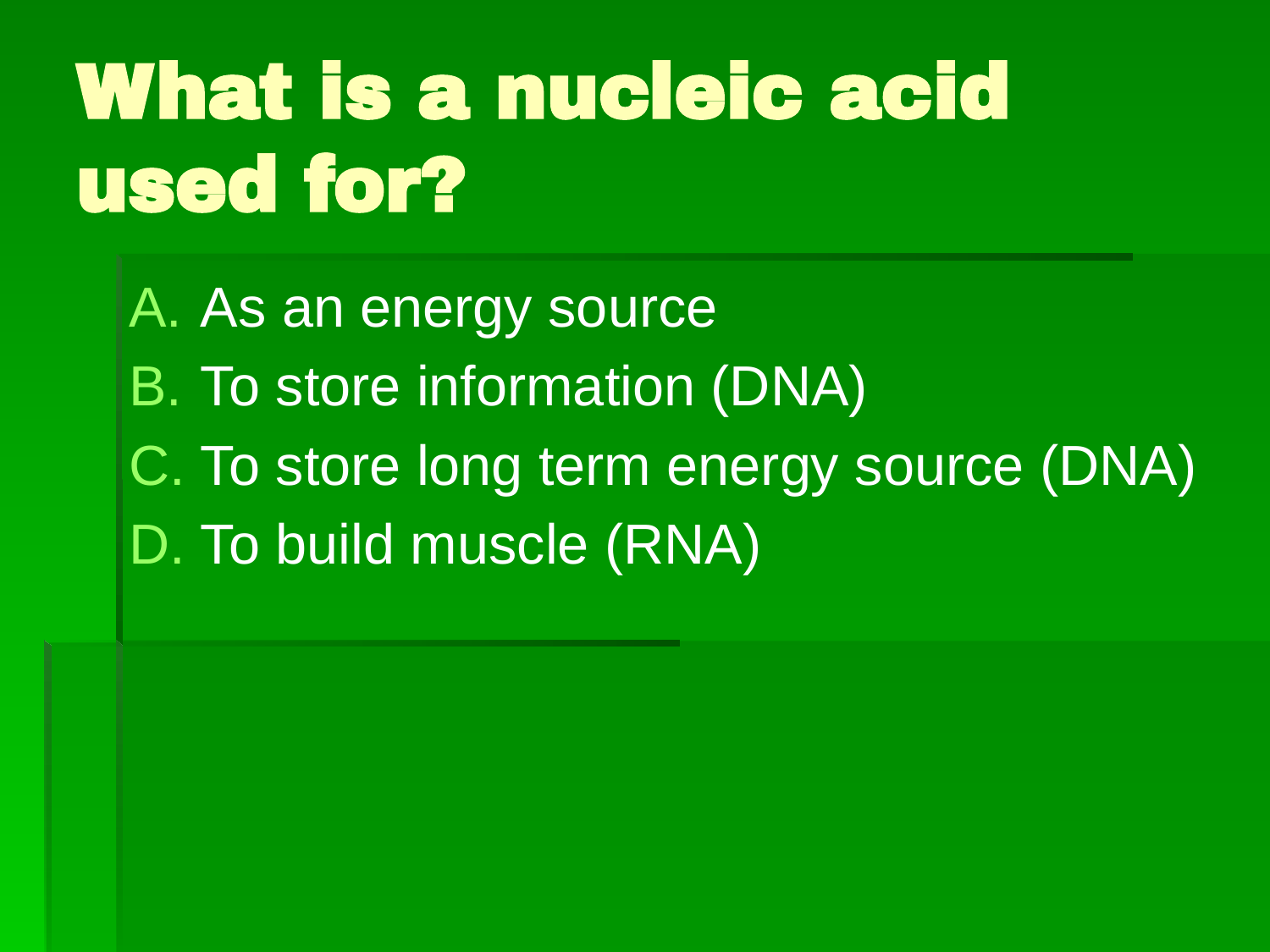

# What is a nucleic acid used for?
As an energy source
To store information (DNA)
To store long term energy source (DNA)
To build muscle (RNA)